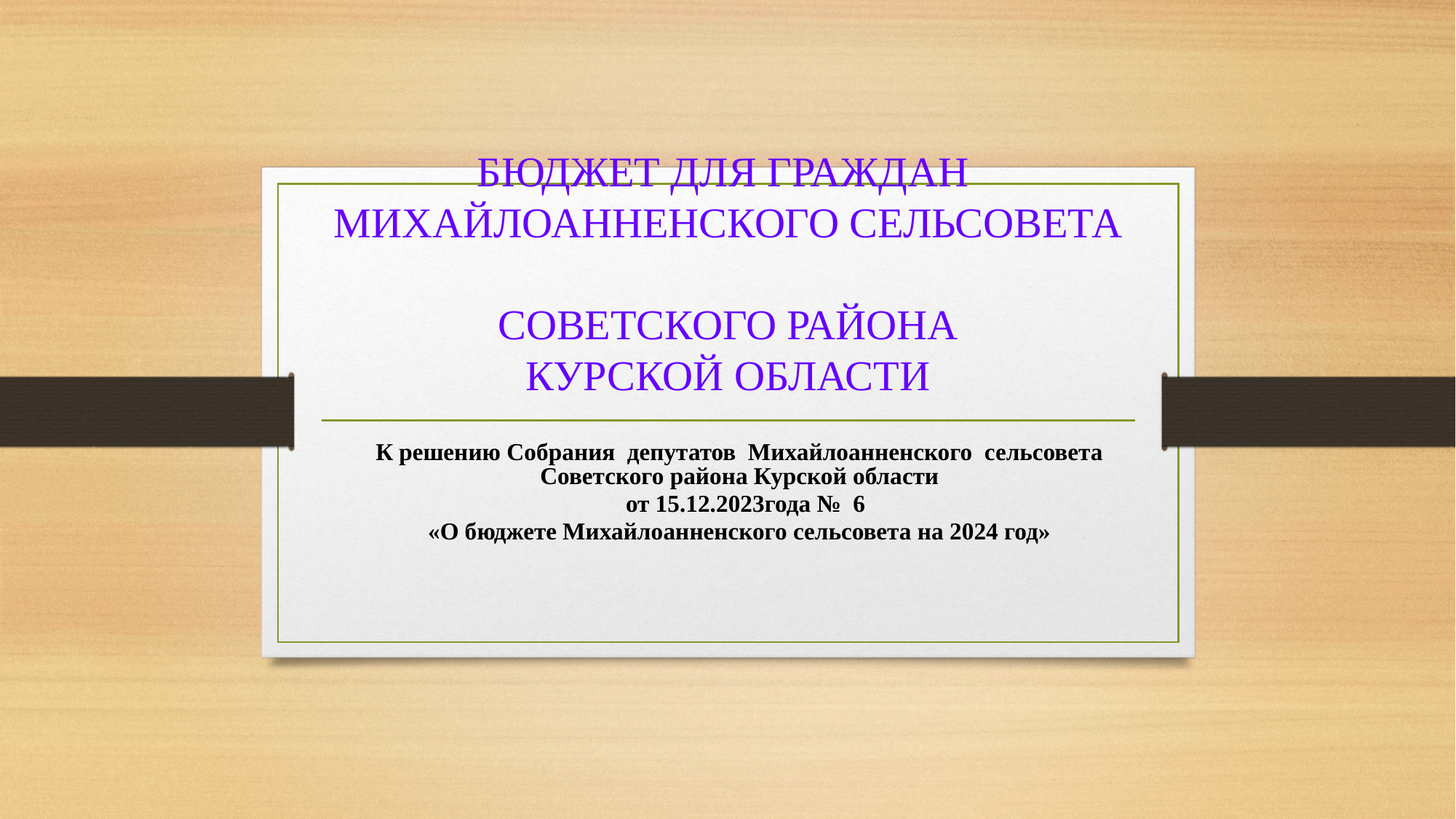

# БЮДЖЕТ ДЛЯ ГРАЖДАН МИХАЙЛОАННЕНСКОГО СЕЛЬСОВЕТА СОВЕТСКОГО РАЙОНА КУРСКОЙ ОБЛАСТИ
К решению Собрания  депутатов  Михайлоанненского  сельсовета Советского района Курской области
  от 15.12.2023года №  6
«О бюджете Михайлоанненского сельсовета на 2024 год»